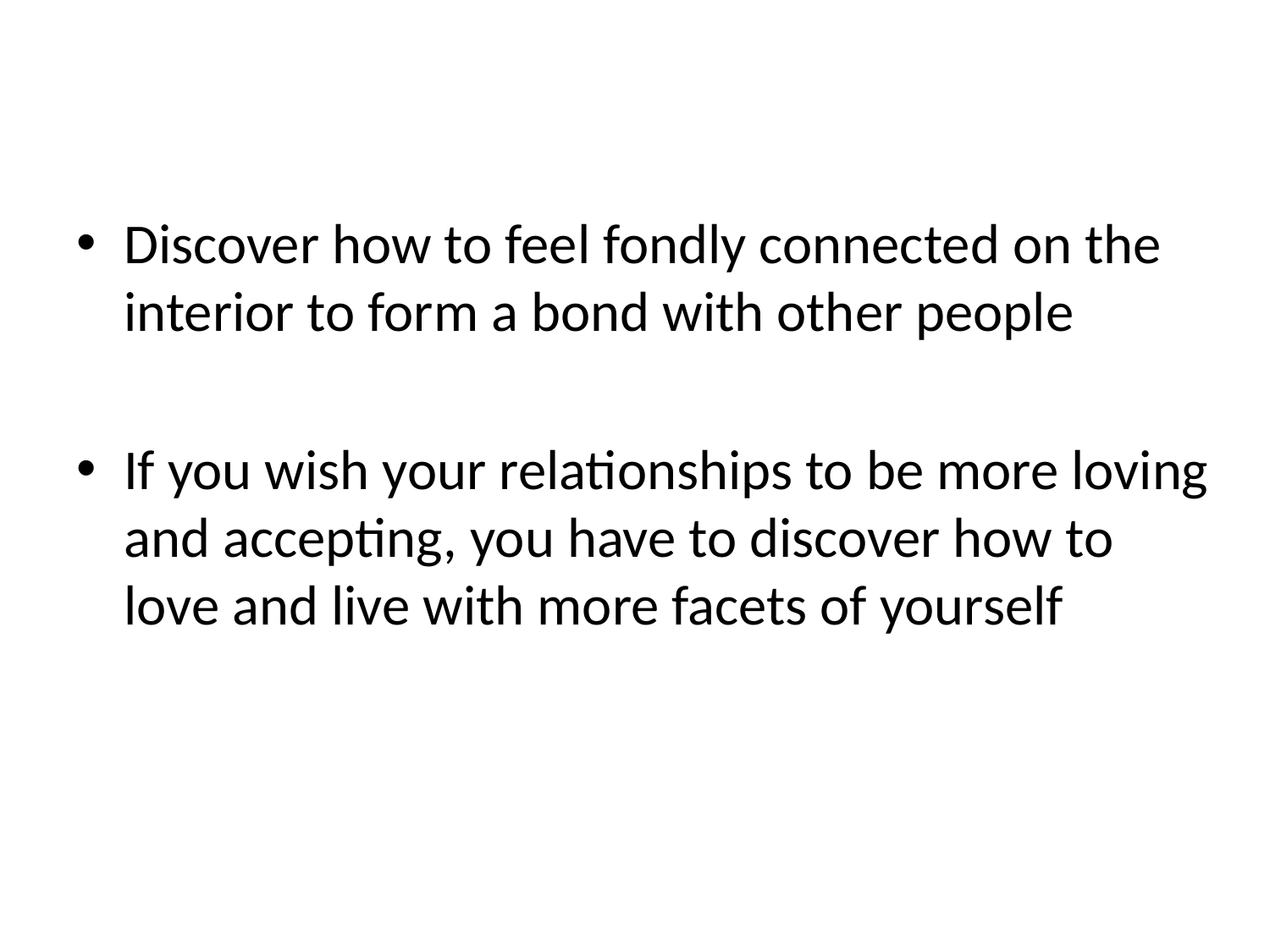

Discover how to feel fondly connected on the interior to form a bond with other people

If you wish your relationships to be more loving and accepting, you have to discover how to love and live with more facets of yourself